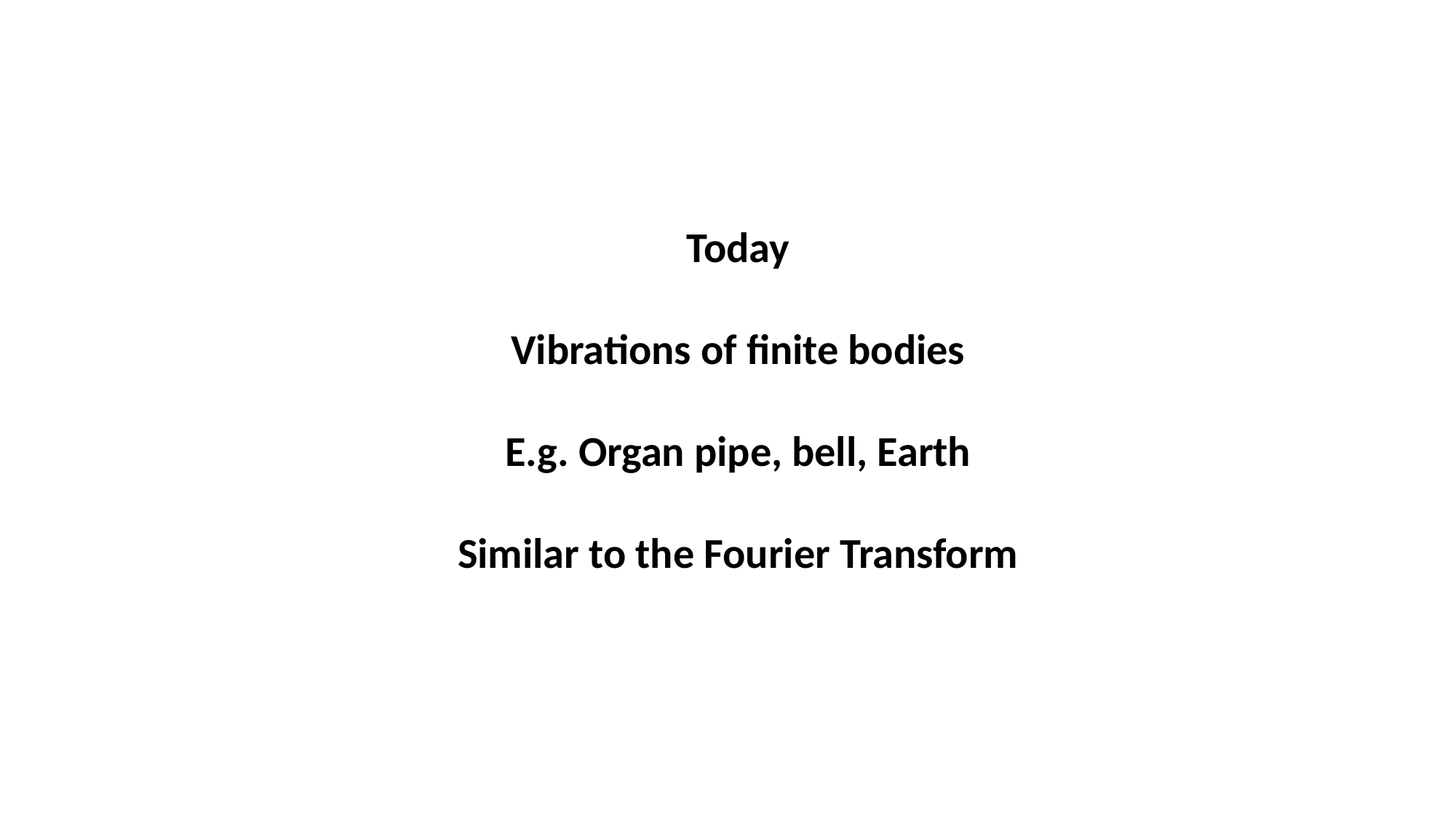

Today

Vibrations of finite bodies

E.g. Organ pipe, bell, Earth

Similar to the Fourier Transform